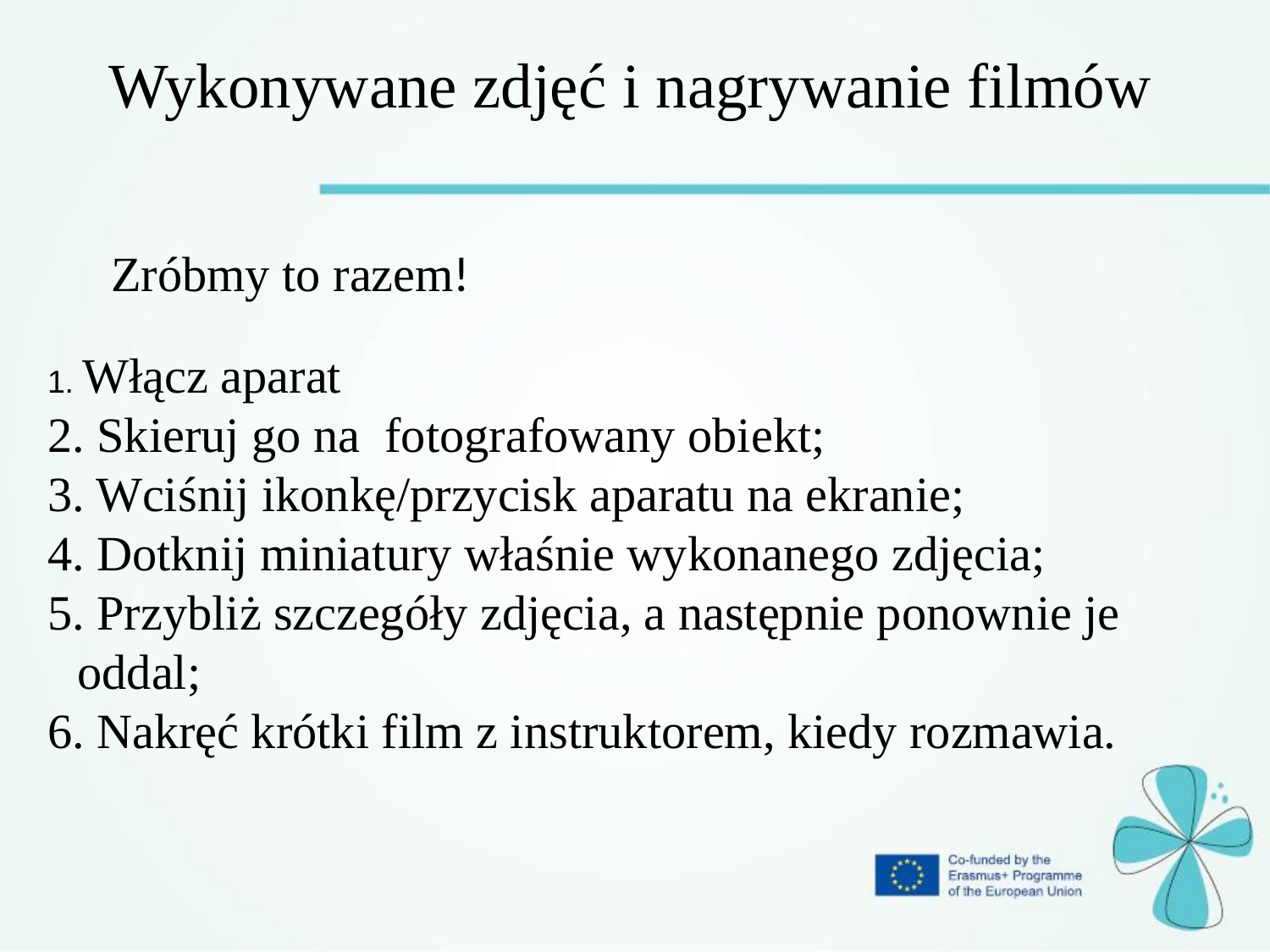

Wykonywane zdjęć i nagrywanie filmów
Zróbmy to razem!

1. Włącz aparat
2. Skieruj go na  fotografowany obiekt;
3. Wciśnij ikonkę/przycisk aparatu na ekranie;
4. Dotknij miniatury właśnie wykonanego zdjęcia;
5. Przybliż szczegóły zdjęcia, a następnie ponownie je oddal;
6. Nakręć krótki film z instruktorem, kiedy rozmawia.